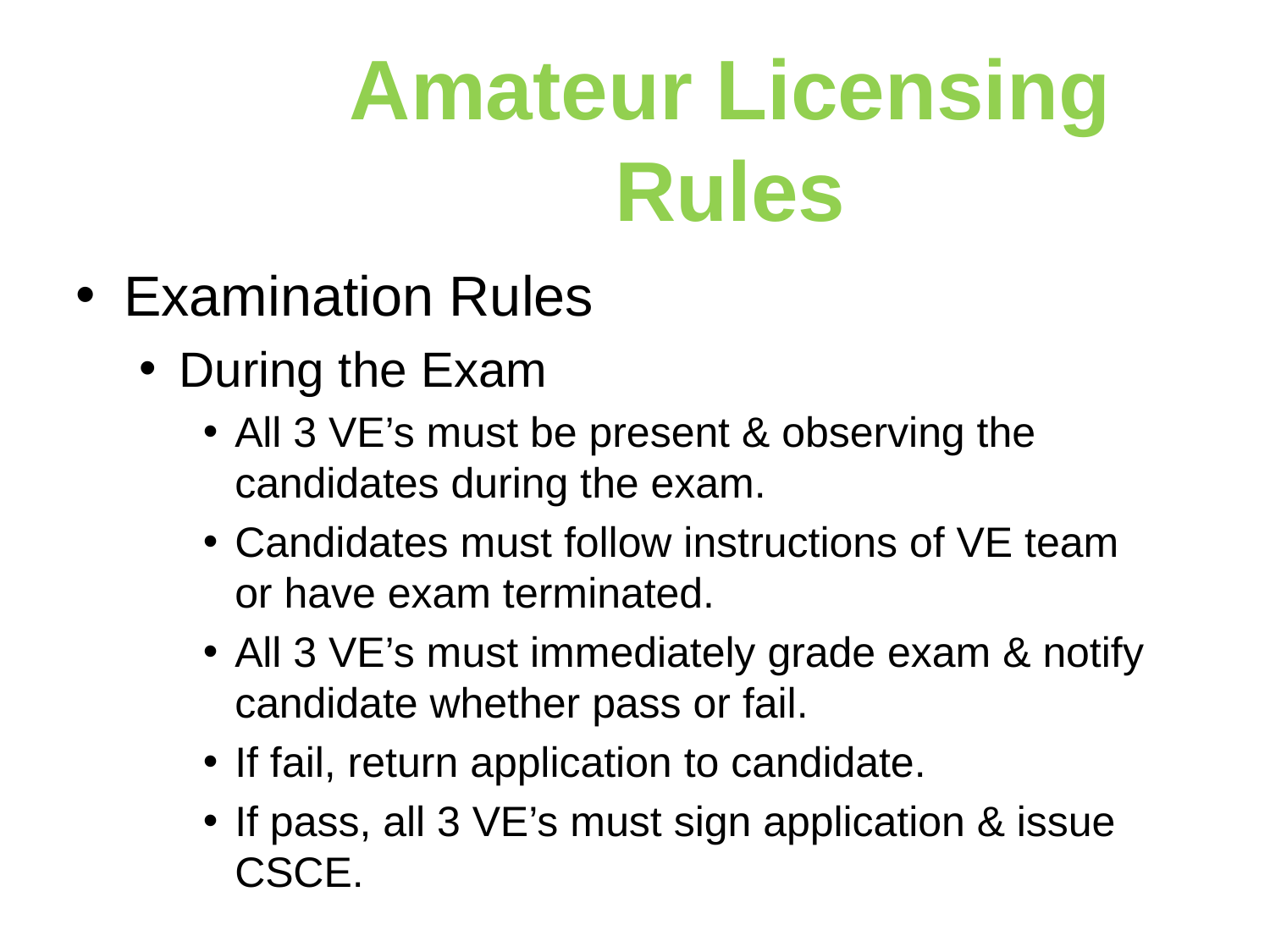

Amateur Licensing Rules
Examination Rules
During the Exam
All 3 VE’s must be present & observing the candidates during the exam.
Candidates must follow instructions of VE team or have exam terminated.
All 3 VE’s must immediately grade exam & notify candidate whether pass or fail.
If fail, return application to candidate.
If pass, all 3 VE’s must sign application & issue CSCE.